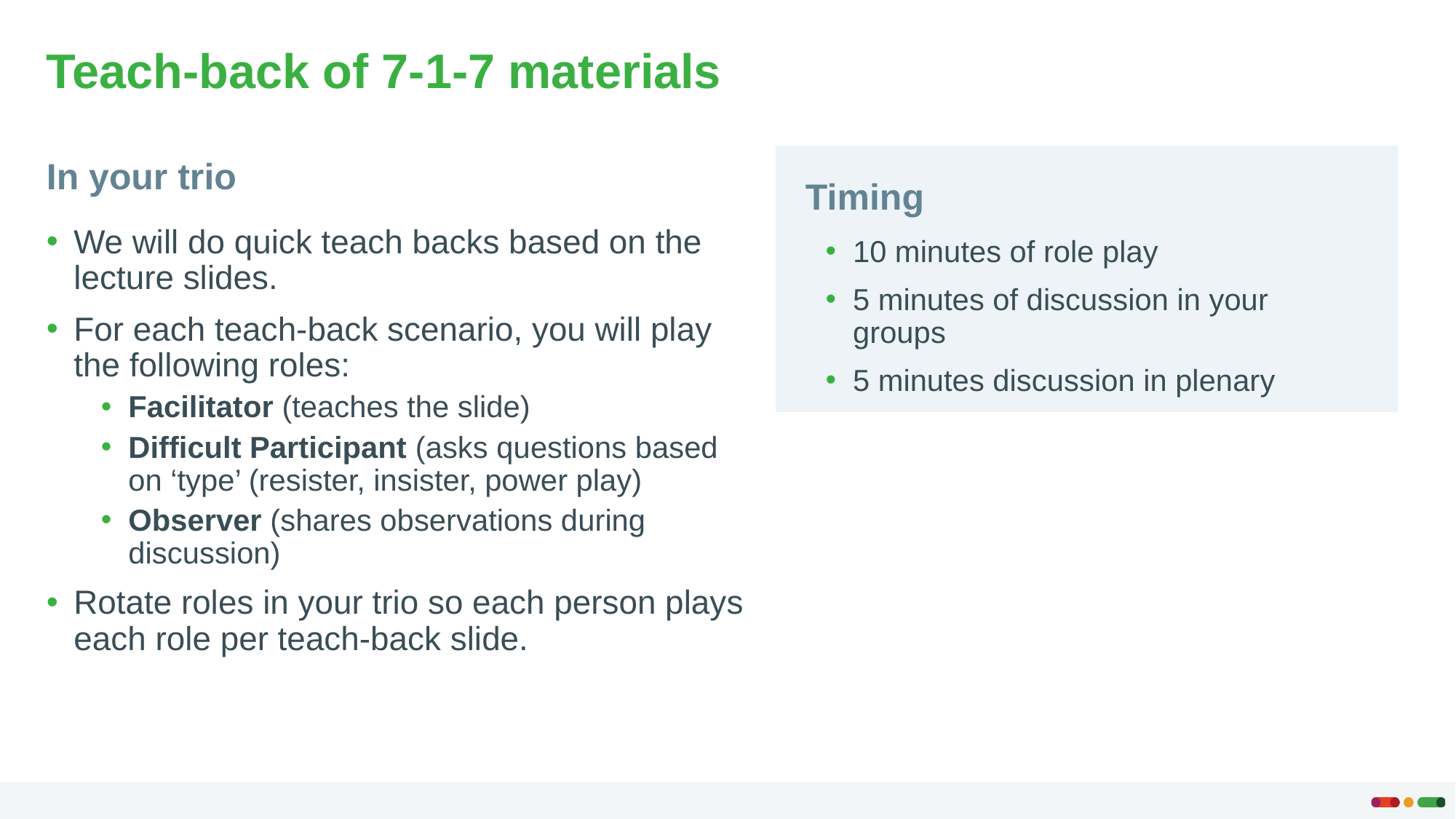

# Teach-back of 7-1-7 materials
In your trio
Timing

We will do quick teach backs based on the lecture slides.
For each teach-back scenario, you will play the following roles:
Facilitator (teaches the slide)
Difficult Participant (asks questions based on ‘type’ (resister, insister, power play)
Observer (shares observations during discussion)
Rotate roles in your trio so each person plays each role per teach-back slide.
10 minutes of role play
5 minutes of discussion in your groups
5 minutes discussion in plenary